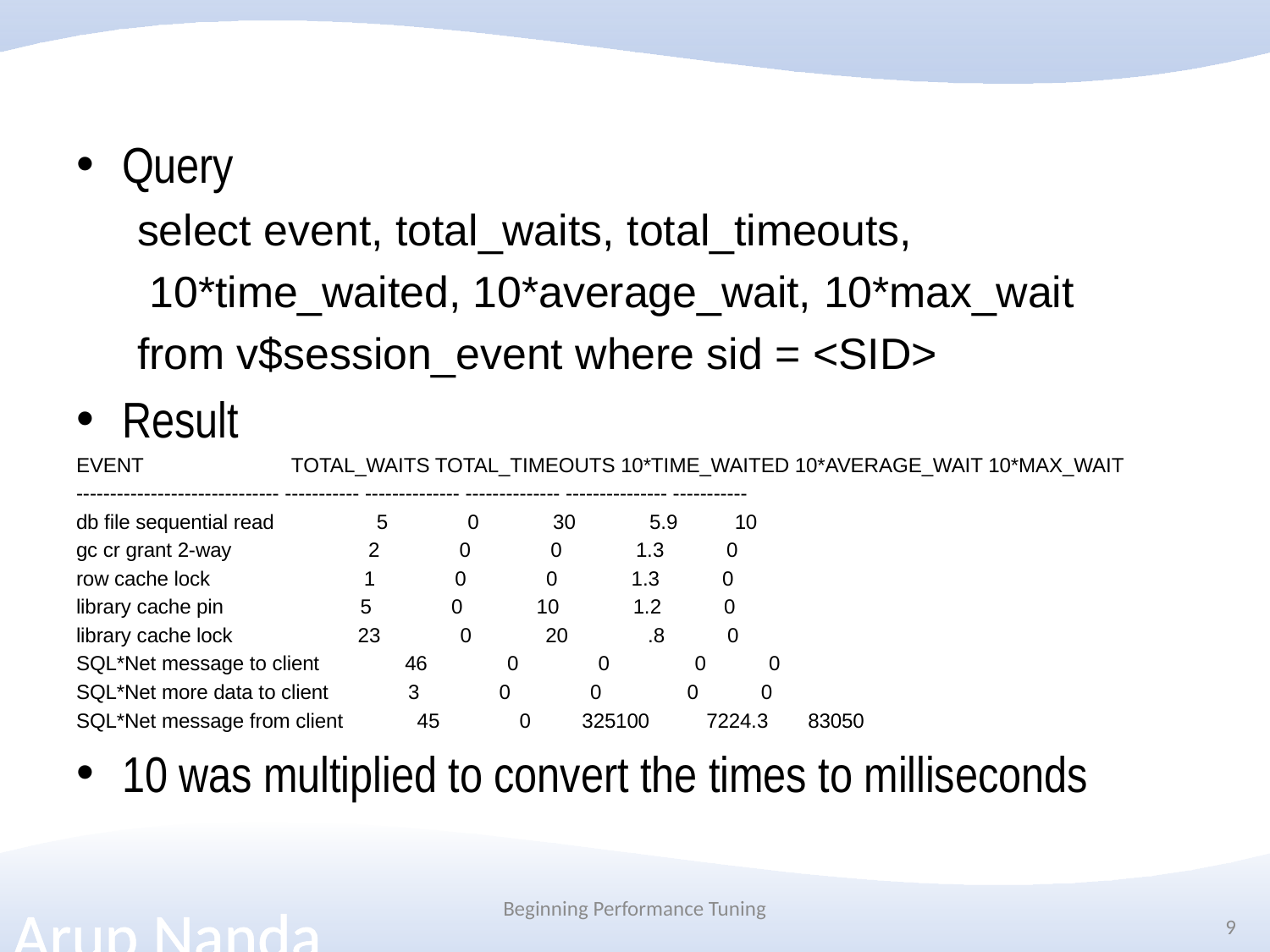

#
Query
select event, total_waits, total_timeouts,
 10*time_waited, 10*average_wait, 10*max_wait
from v$session_event where sid = <SID>
Result
EVENT                          TOTAL_WAITS TOTAL_TIMEOUTS 10*TIME_WAITED 10*AVERAGE_WAIT 10*MAX_WAIT
------------------------------ ----------- -------------- -------------- --------------- -----------
db file sequential read                  5              0             30             5.9          10
gc cr grant 2-way                        2              0              0             1.3           0
row cache lock                           1              0              0             1.3           0
library cache pin                        5              0             10             1.2           0
library cache lock                      23              0             20              .8           0
SQL*Net message to client               46              0              0               0           0
SQL*Net more data to client              3              0              0               0           0
SQL*Net message from client             45              0         325100          7224.3       83050
10 was multiplied to convert the times to milliseconds

Beginning Performance Tuning
9